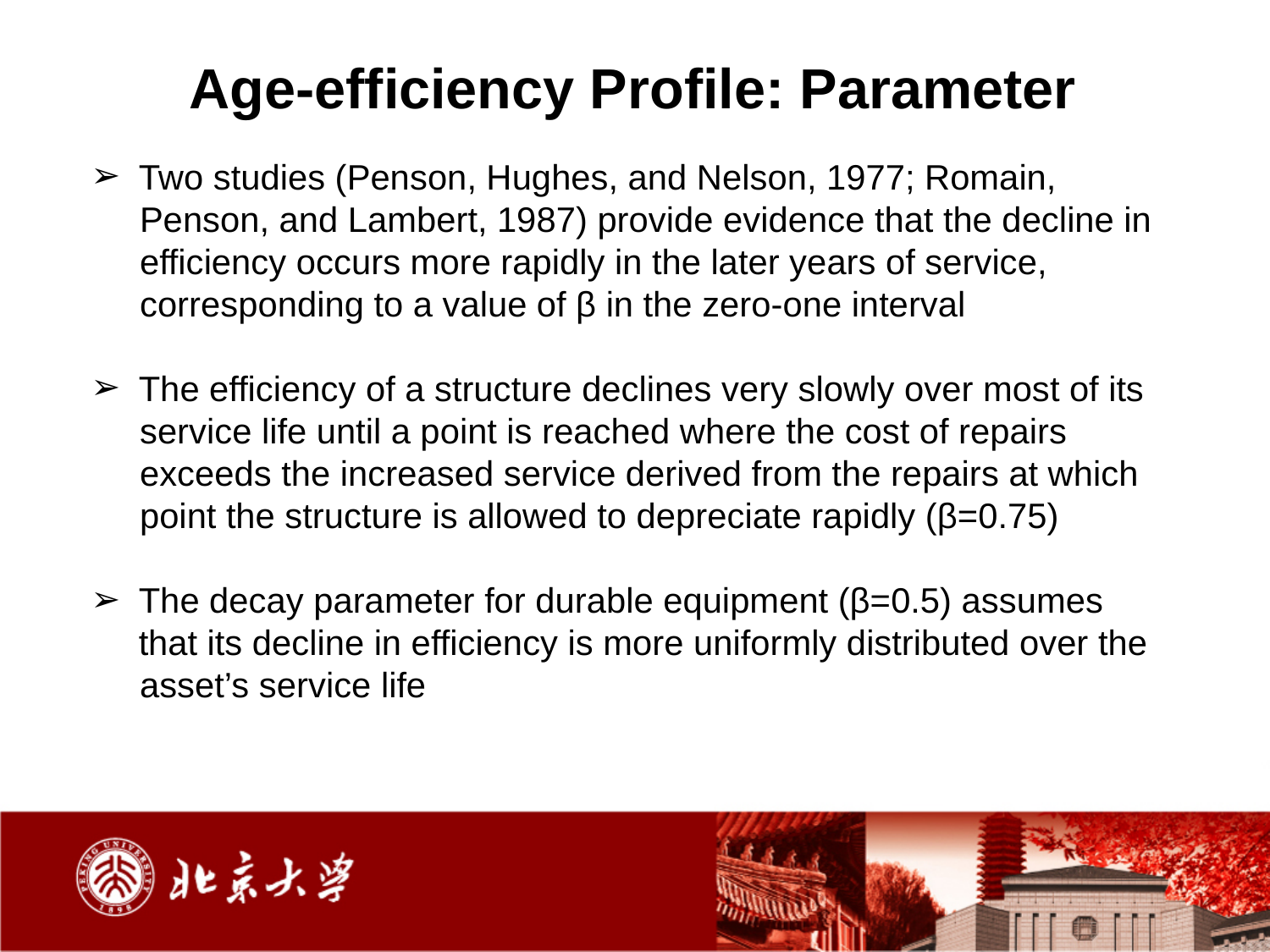

# Age-efficiency Profile: Parameter
Two studies (Penson, Hughes, and Nelson, 1977; Romain,
     Penson, and Lambert, 1987) provide evidence that the decline in
     efficiency occurs more rapidly in the later years of service,
     corresponding to a value of β in the zero-one interval

The efficiency of a structure declines very slowly over most of its
     service life until a point is reached where the cost of repairs
     exceeds the increased service derived from the repairs at which
     point the structure is allowed to depreciate rapidly (β=0.75)

The decay parameter for durable equipment (β=0.5) assumes that its decline in efficiency is more uniformly distributed over the
     asset’s service life